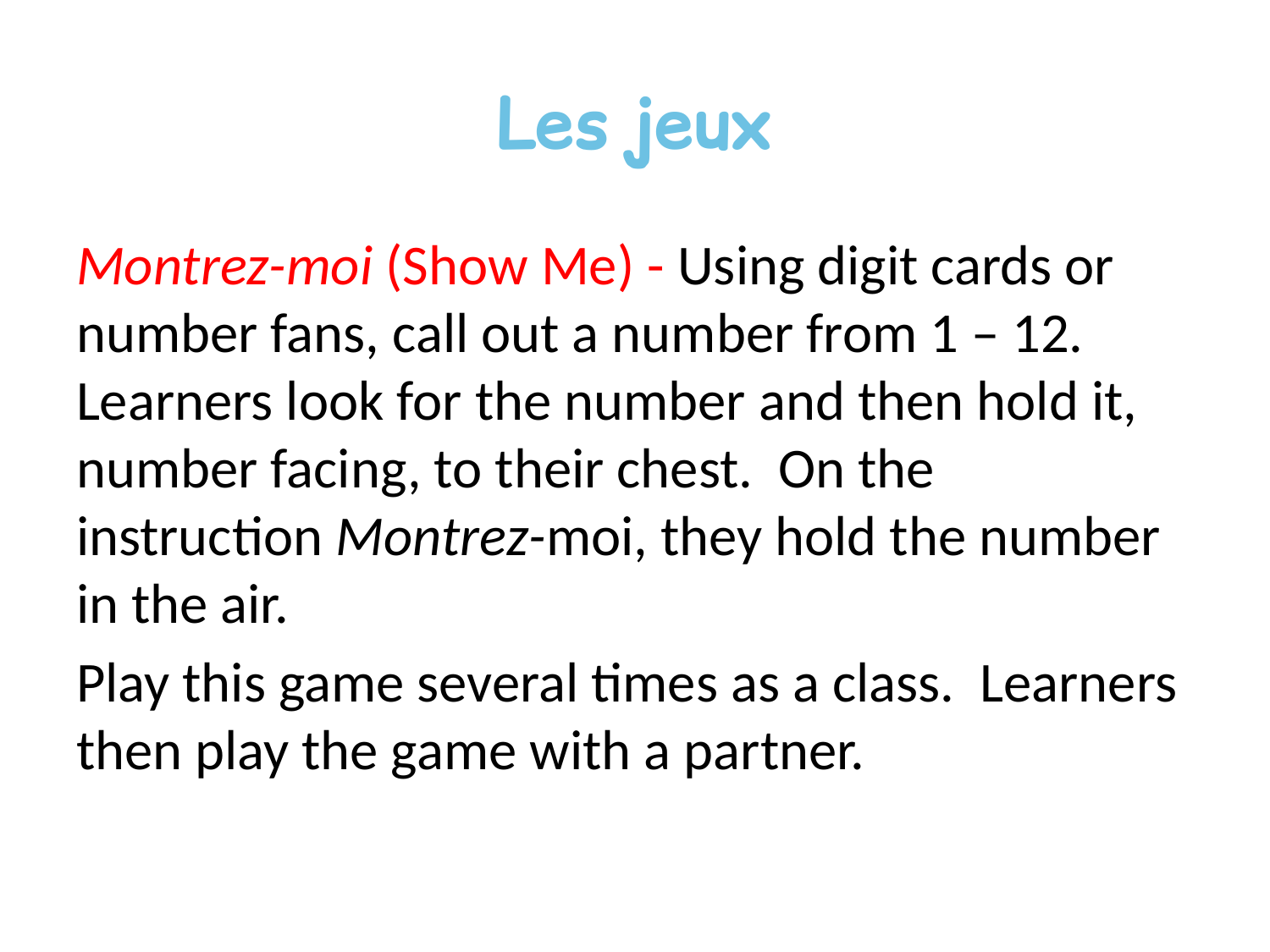

# Les jeux
Montrez-moi (Show Me) - Using digit cards or number fans, call out a number from 1 – 12.  Learners look for the number and then hold it, number facing, to their chest.  On the instruction Montrez-moi, they hold the number in the air.
Play this game several times as a class.  Learners then play the game with a partner.